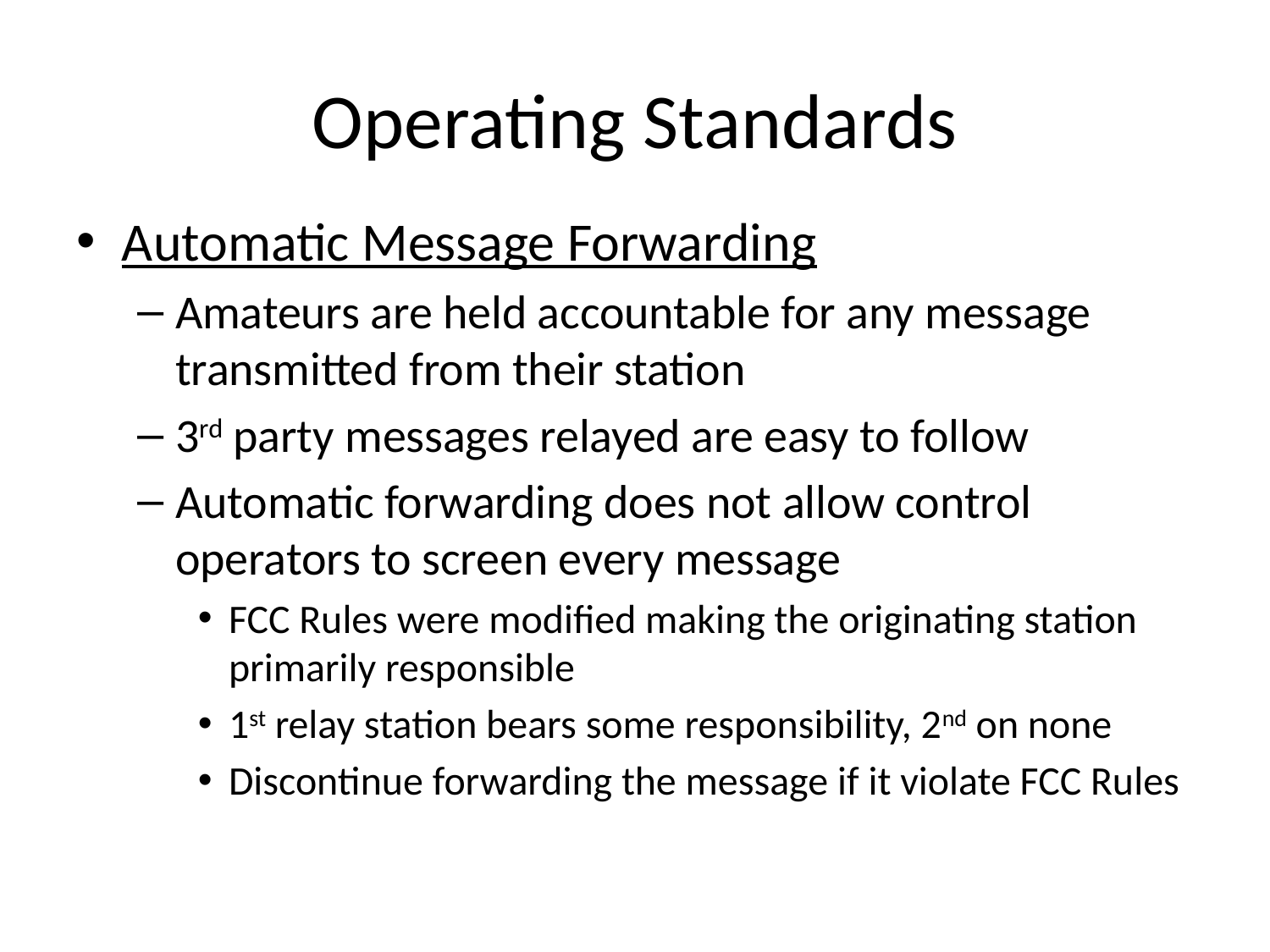

# Operating Standards
Automatic Message Forwarding
Amateurs are held accountable for any message transmitted from their station
3rd party messages relayed are easy to follow
Automatic forwarding does not allow control operators to screen every message
FCC Rules were modified making the originating station primarily responsible
1st relay station bears some responsibility, 2nd on none
Discontinue forwarding the message if it violate FCC Rules